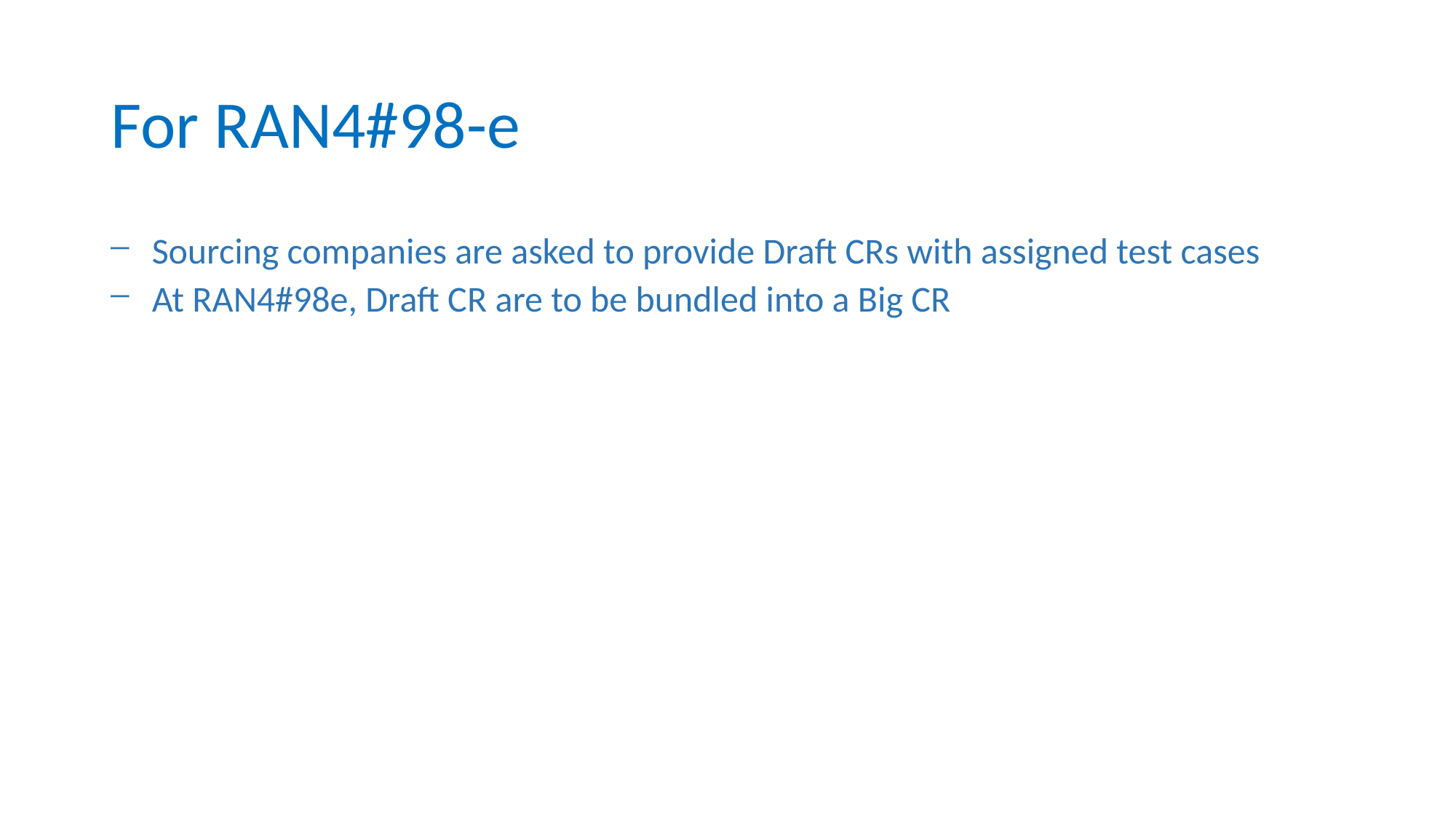

# For RAN4#98-e
Sourcing companies are asked to provide Draft CRs with assigned test cases
At RAN4#98e, Draft CR are to be bundled into a Big CR